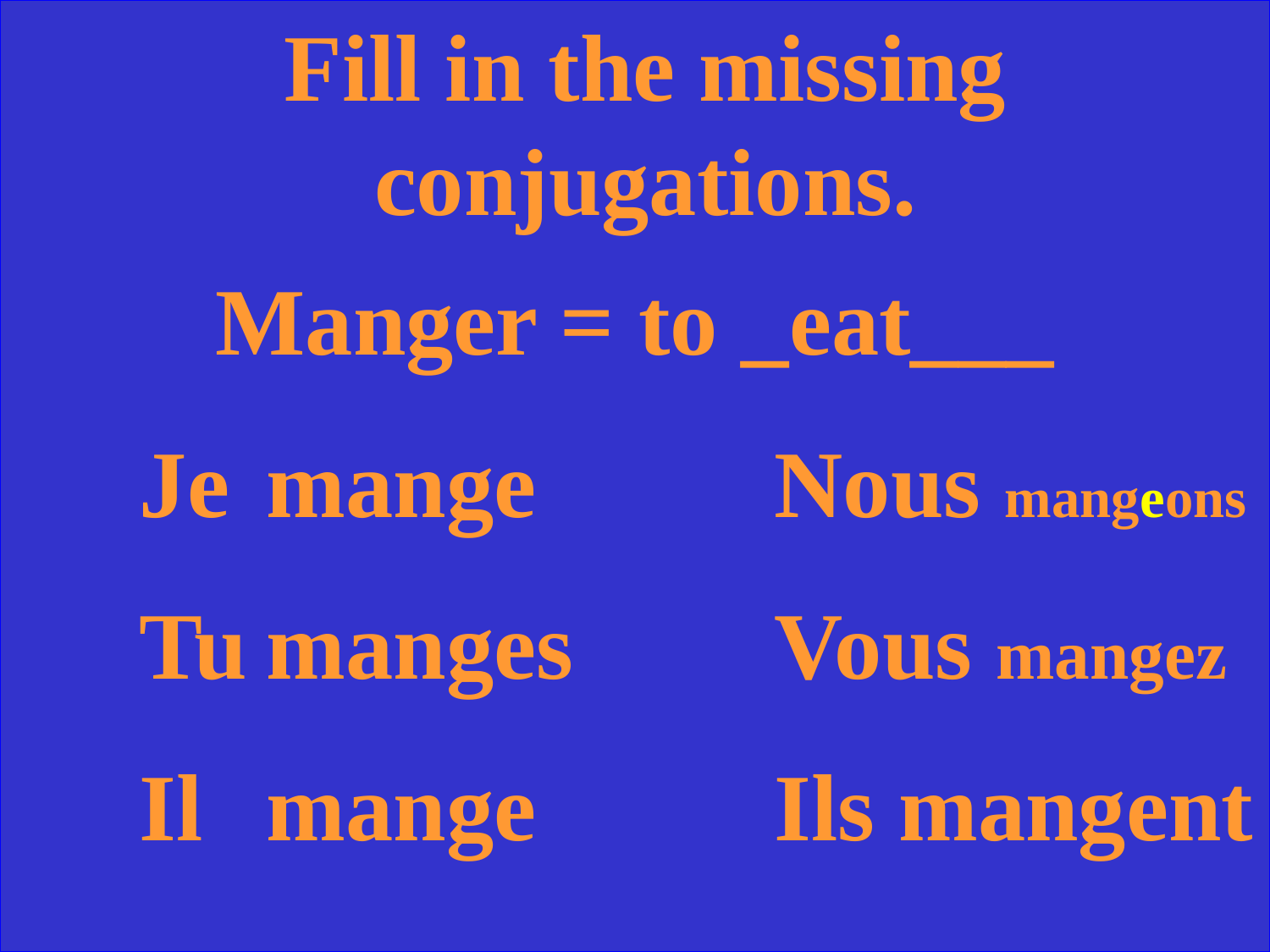

Fill in the missing conjugations.
Manger = to _eat___
Je	mange		Nous mangeons
Tu	manges		Vous mangez
Il	mange		Ils mangent